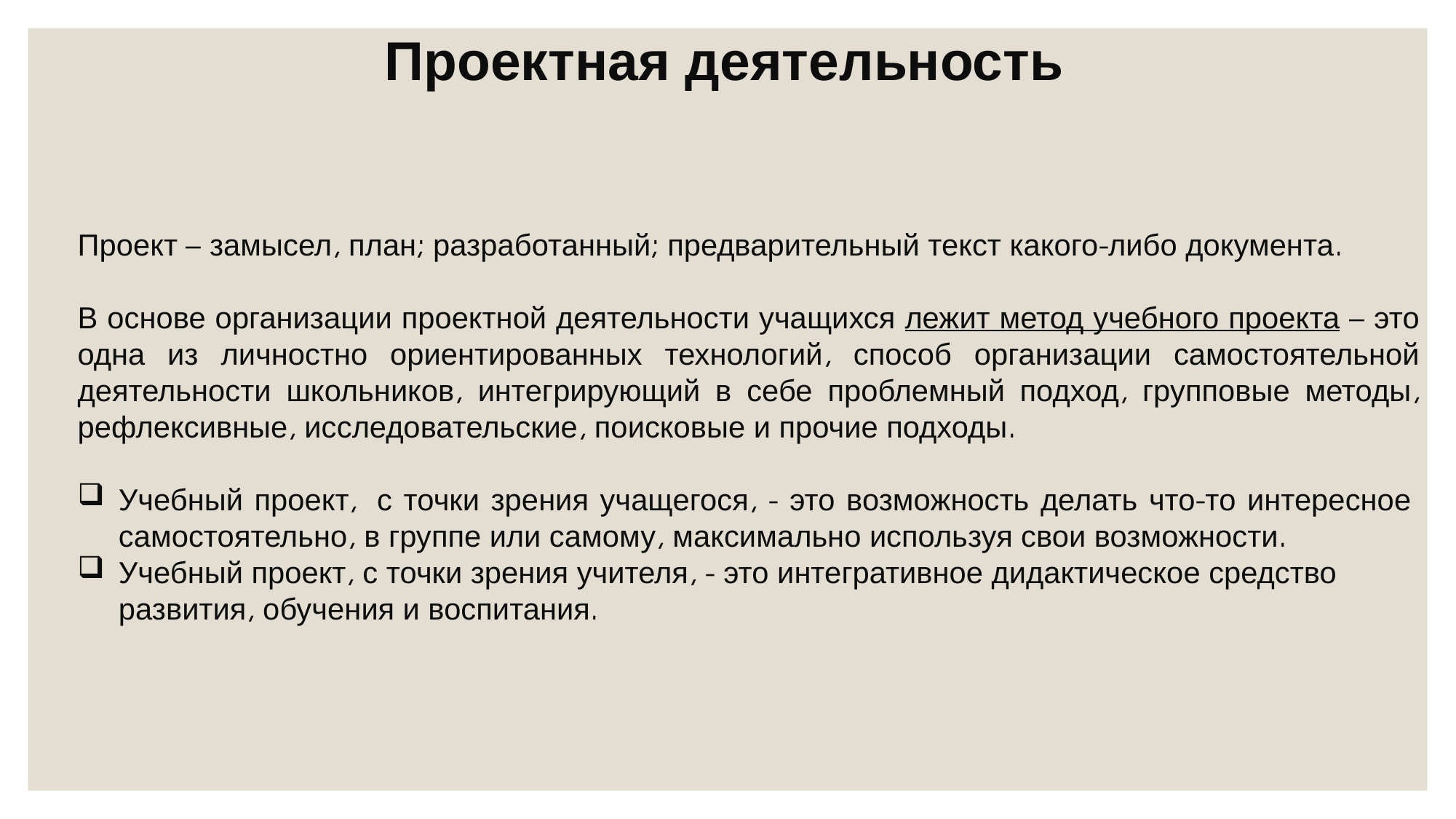

# Проектная деятельность
Проект – замысел, план; разработанный; предварительный текст какого-либо документа.

В основе организации проектной деятельности учащихся лежит метод учебного проекта – это одна из личностно ориентированных технологий, способ организации самостоятельной деятельности школьников, интегрирующий в себе проблемный подход, групповые методы, рефлексивные, исследовательские, поисковые и прочие подходы.

Учебный проект,  с точки зрения учащегося, - это возможность делать что-то интересное  самостоятельно, в группе или самому, максимально используя свои возможности.
Учебный проект, с точки зрения учителя, - это интегративное дидактическое средство развития, обучения и воспитания.